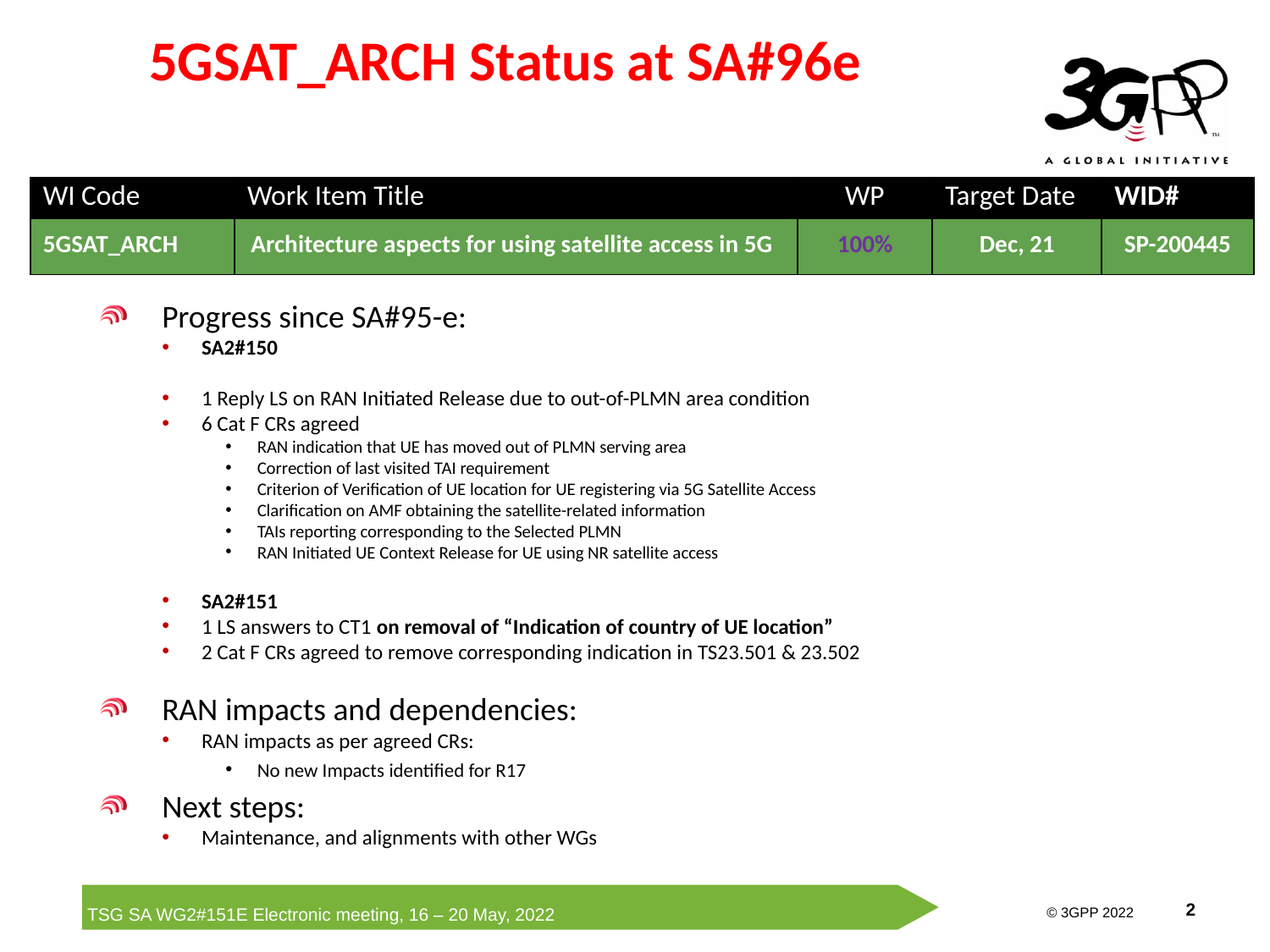

# 5GSAT_ARCH Status at SA#96e
| WI Code | Work Item Title | WP | Target Date | WID# |
| --- | --- | --- | --- | --- |
| 5GSAT\_ARCH | Architecture aspects for using satellite access in 5G | 100% | Dec, 21 | SP-200445 |
Progress since SA#95-e:
SA2#150

1 Reply LS on RAN Initiated Release due to out-of-PLMN area condition
6 Cat F CRs agreed
RAN indication that UE has moved out of PLMN serving area
Correction of last visited TAI requirement
Criterion of Verification of UE location for UE registering via 5G Satellite Access
Clarification on AMF obtaining the satellite-related information
TAIs reporting corresponding to the Selected PLMN
RAN Initiated UE Context Release for UE using NR satellite access

SA2#151
1 LS answers to CT1 on removal of “Indication of country of UE location”
2 Cat F CRs agreed to remove corresponding indication in TS23.501 & 23.502

RAN impacts and dependencies:
RAN impacts as per agreed CRs:
No new Impacts identified for R17
Next steps:
Maintenance, and alignments with other WGs